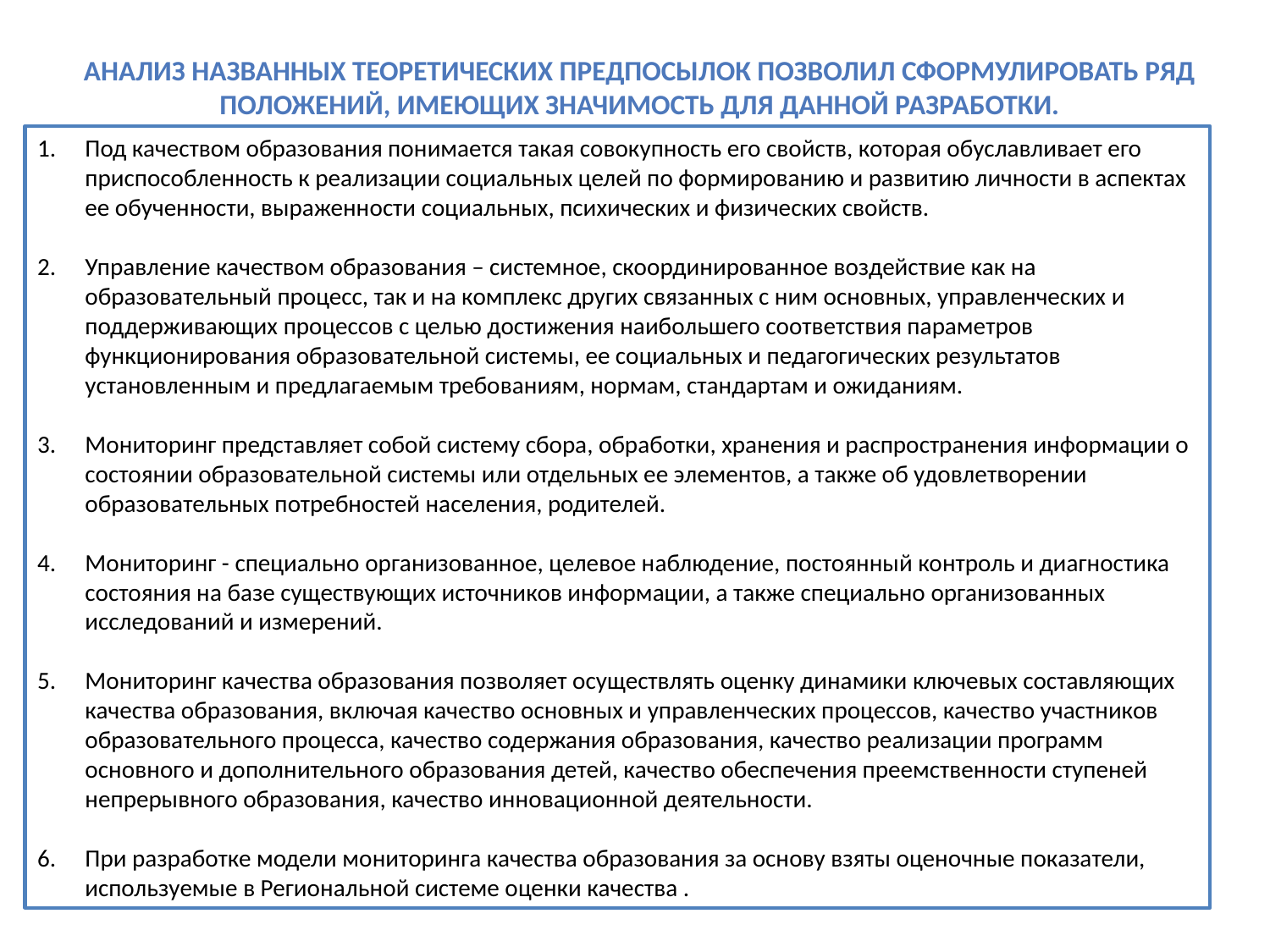

Анализ названных теоретических предпосылок позволил сформулировать ряд положений, имеющих значимость для данной разработки.
Под качеством образования понимается такая совокупность его свойств, которая обуславливает его приспособленность к реализации социальных целей по формированию и развитию личности в аспектах ее обученности, выраженности социальных, психических и физических свойств.

Управление качеством образования – системное, скоординированное воздействие как на образовательный процесс, так и на комплекс других связанных с ним основных, управленческих и поддерживающих процессов с целью достижения наибольшего соответствия параметров функционирования образовательной системы, ее социальных и педагогических результатов установленным и предлагаемым требованиям, нормам, стандартам и ожиданиям.

Мониторинг представляет собой систему сбора, обработки, хранения и распространения информации о состоянии образовательной системы или отдельных ее элементов, а также об удовлетворении образовательных потребностей населения, родителей.

Мониторинг - специально организованное, целевое наблюдение, постоянный контроль и диагностика состояния на базе существующих источников информации, а также специально организованных исследований и измерений.

Мониторинг качества образования позволяет осуществлять оценку динамики ключевых составляющих качества образования, включая качество основных и управленческих процессов, качество участников образовательного процесса, качество содержания образования, качество реализации программ основного и дополнительного образования детей, качество обеспечения преемственности ступеней непрерывного образования, качество инновационной деятельности.

При разработке модели мониторинга качества образования за основу взяты оценочные показатели, используемые в Региональной системе оценки качества .